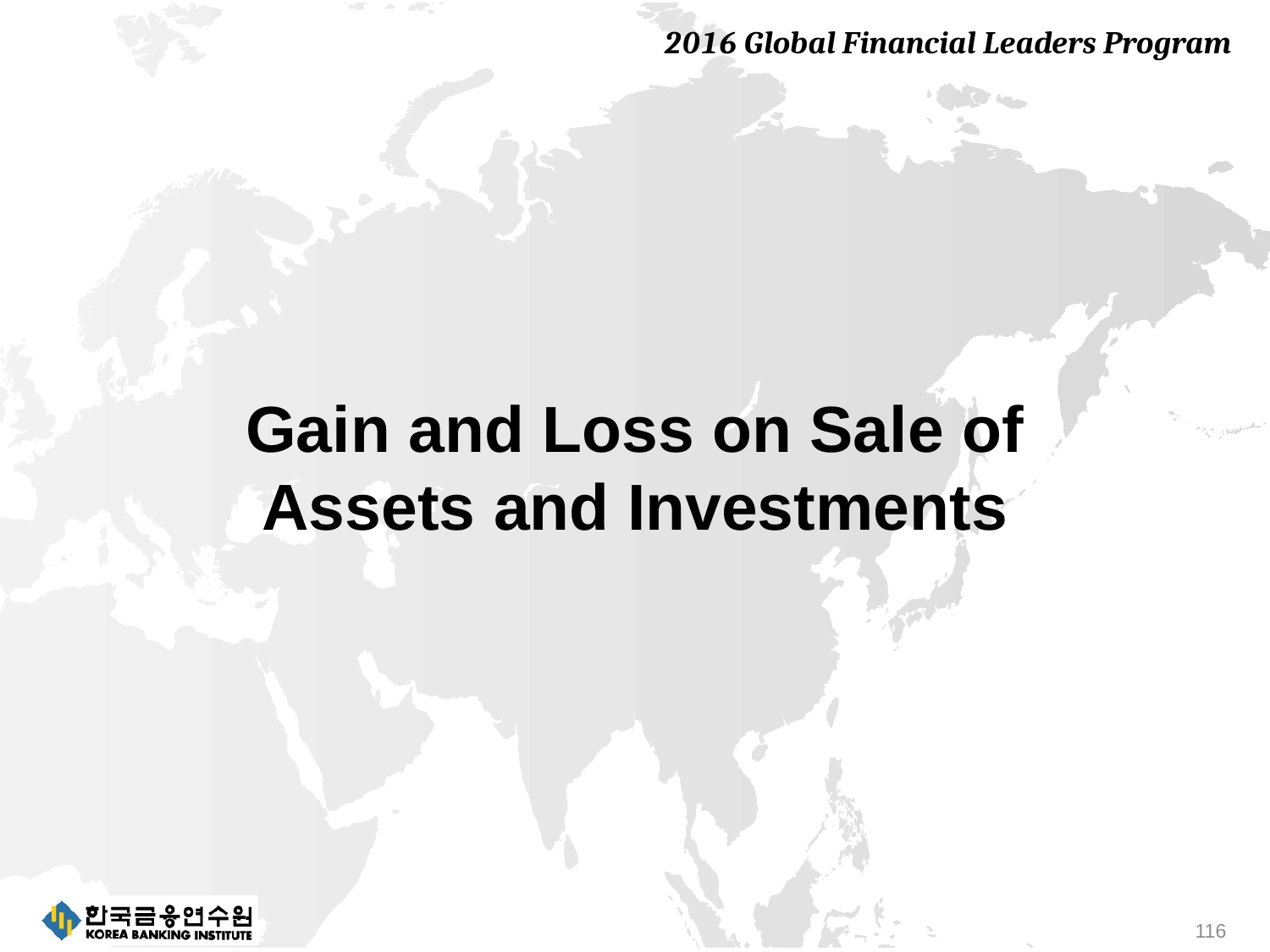

# Gain and Loss on Sale of Assets and Investments
116